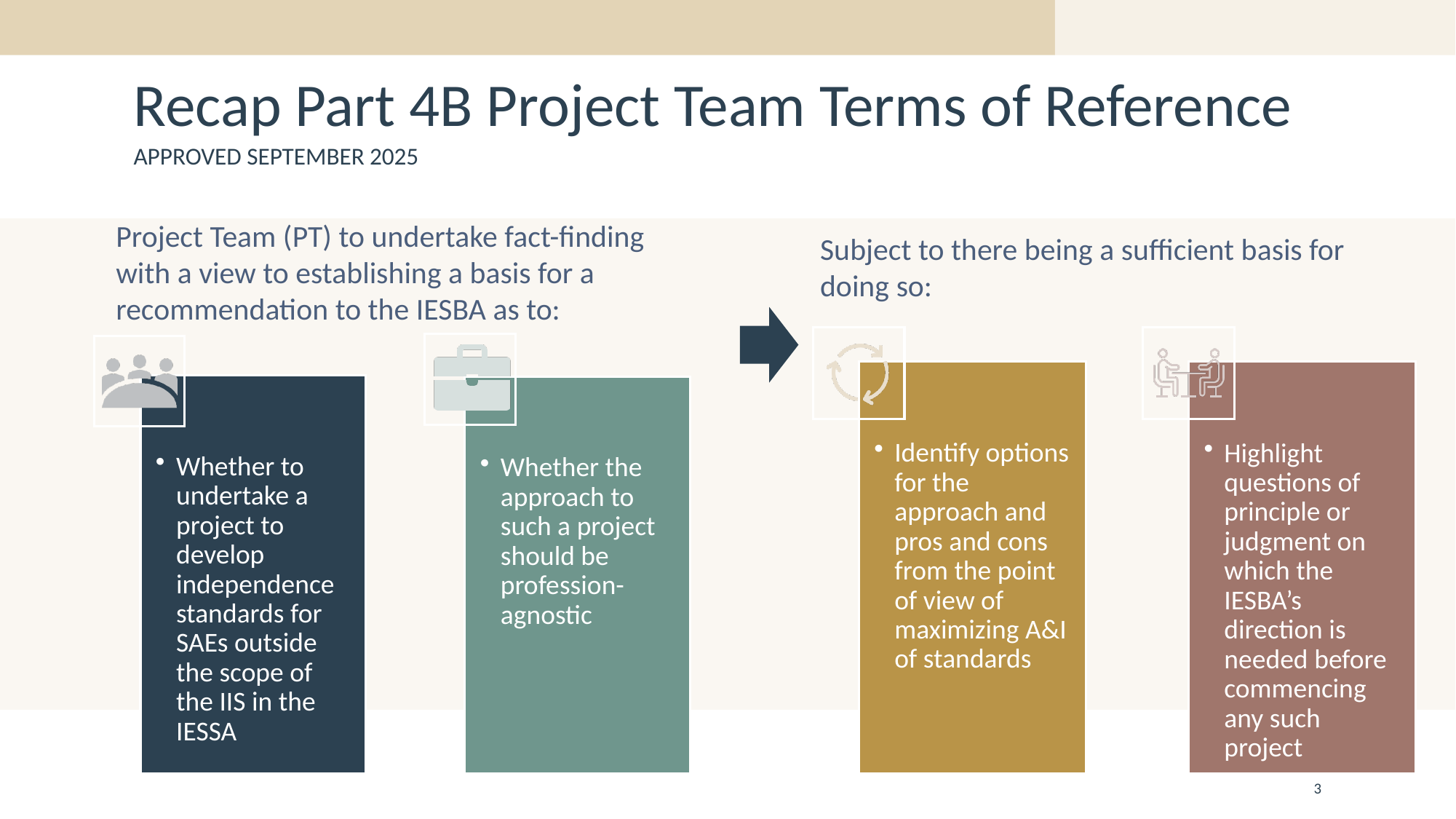

# Recap Part 4B Project Team Terms of Reference
Approved September 2025
Project Team (PT) to undertake fact-finding with a view to establishing a basis for a recommendation to the IESBA as to:
Subject to there being a sufficient basis for doing so:

Identify options for the approach and pros and cons from the point of view of maximizing A&I of standards

Highlight questions of principle or judgment on which the IESBA’s direction is needed before commencing any such project

Whether to undertake a project to develop independence standards for SAEs outside the scope of the IIS in the IESSA

Whether the approach to such a project should be profession-agnostic

3